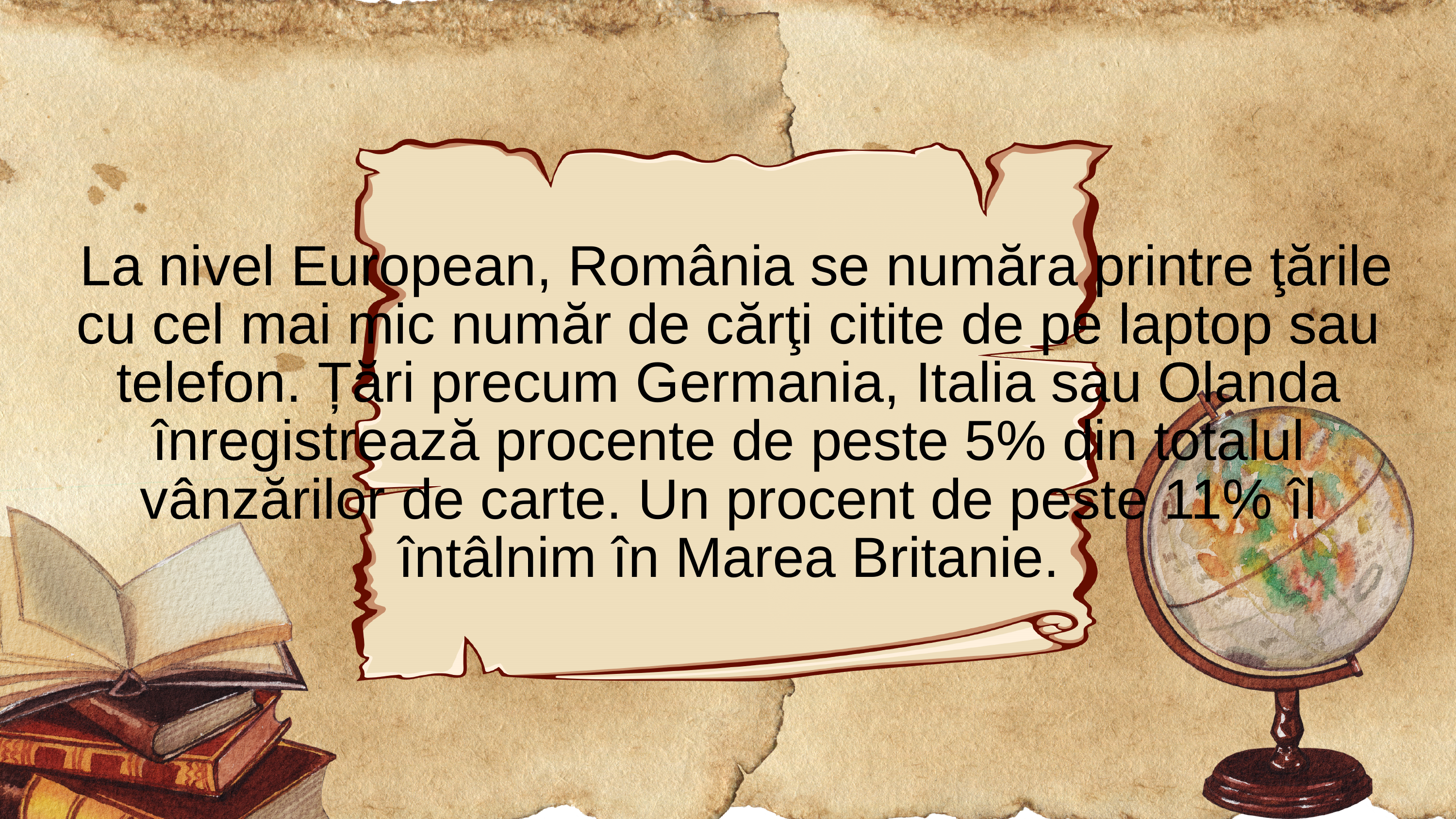

La nivel European, România se număra printre ţările cu cel mai mic număr de cărţi citite de pe laptop sau telefon. Țări precum Germania, Italia sau Olanda înregistrează procente de peste 5% din totalul vânzărilor de carte. Un procent de peste 11% îl întâlnim în Marea Britanie.